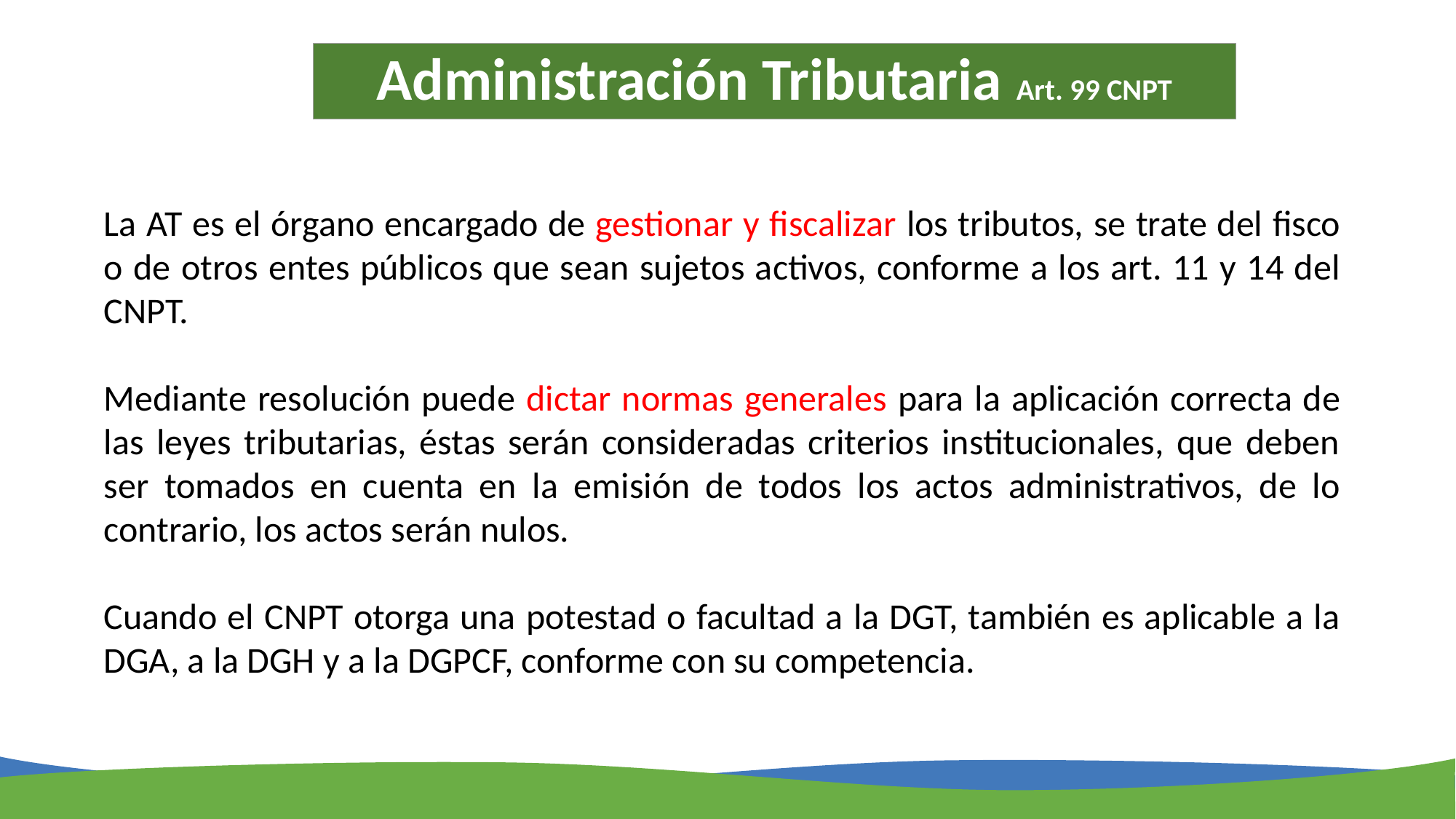

# Administración Tributaria Art. 99 CNPT
La AT es el órgano encargado de gestionar y fiscalizar los tributos, se trate del fisco o de otros entes públicos que sean sujetos activos, conforme a los art. 11 y 14 del CNPT.

Mediante resolución puede dictar normas generales para la aplicación correcta de las leyes tributarias, éstas serán consideradas criterios institucionales, que deben ser tomados en cuenta en la emisión de todos los actos administrativos, de lo contrario, los actos serán nulos.

Cuando el CNPT otorga una potestad o facultad a la DGT, también es aplicable a la DGA, a la DGH y a la DGPCF, conforme con su competencia.